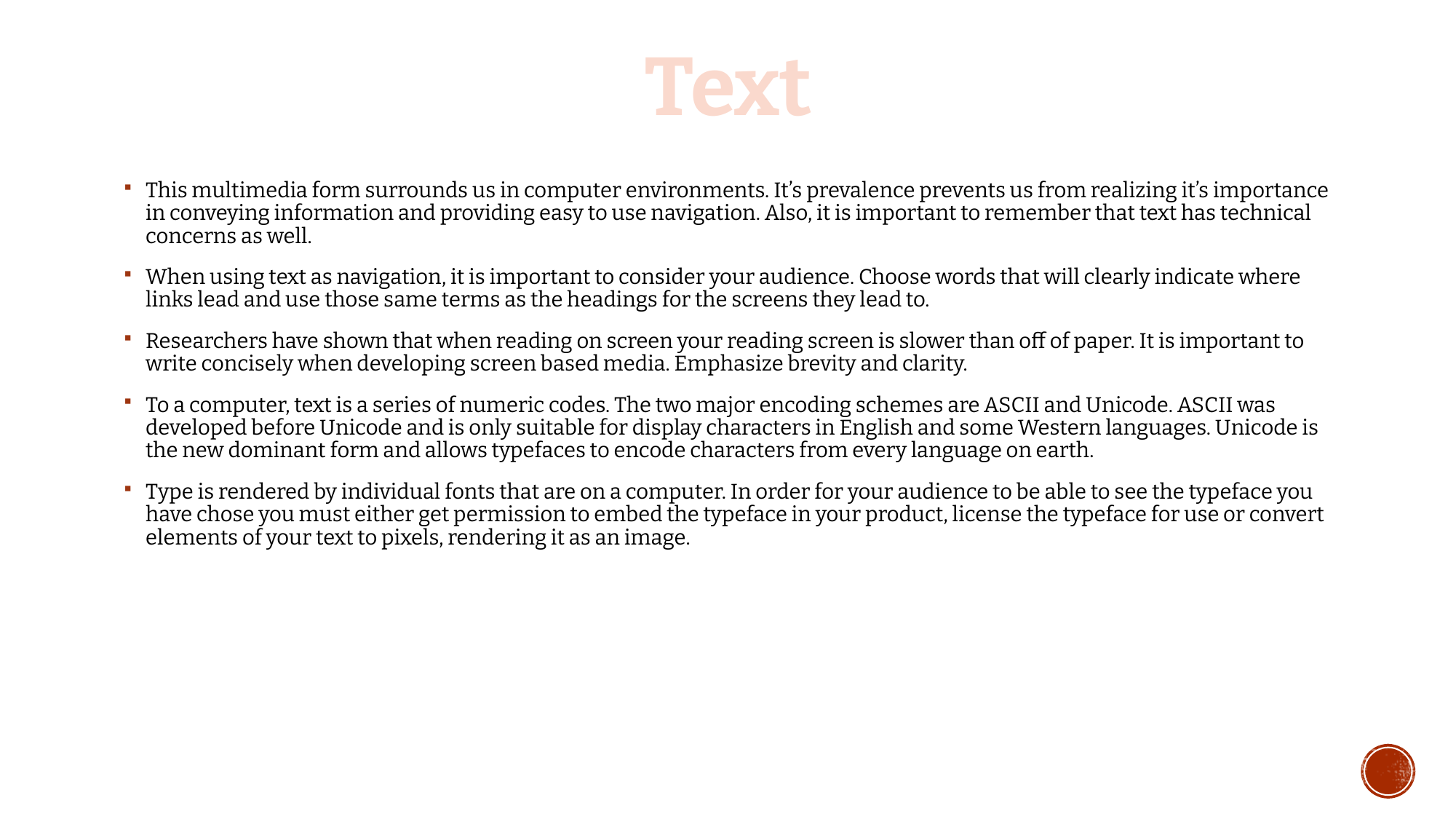

Text
This multimedia form surrounds us in computer environments. It’s prevalence prevents us from realizing it’s importance in conveying information and providing easy to use navigation. Also, it is important to remember that text has technical concerns as well.
When using text as navigation, it is important to consider your audience. Choose words that will clearly indicate where links lead and use those same terms as the headings for the screens they lead to.
Researchers have shown that when reading on screen your reading screen is slower than off of paper. It is important to write concisely when developing screen based media. Emphasize brevity and clarity.
To a computer, text is a series of numeric codes. The two major encoding schemes are ASCII and Unicode. ASCII was developed before Unicode and is only suitable for display characters in English and some Western languages. Unicode is the new dominant form and allows typefaces to encode characters from every language on earth.
Type is rendered by individual fonts that are on a computer. In order for your audience to be able to see the typeface you have chose you must either get permission to embed the typeface in your product, license the typeface for use or convert elements of your text to pixels, rendering it as an image.